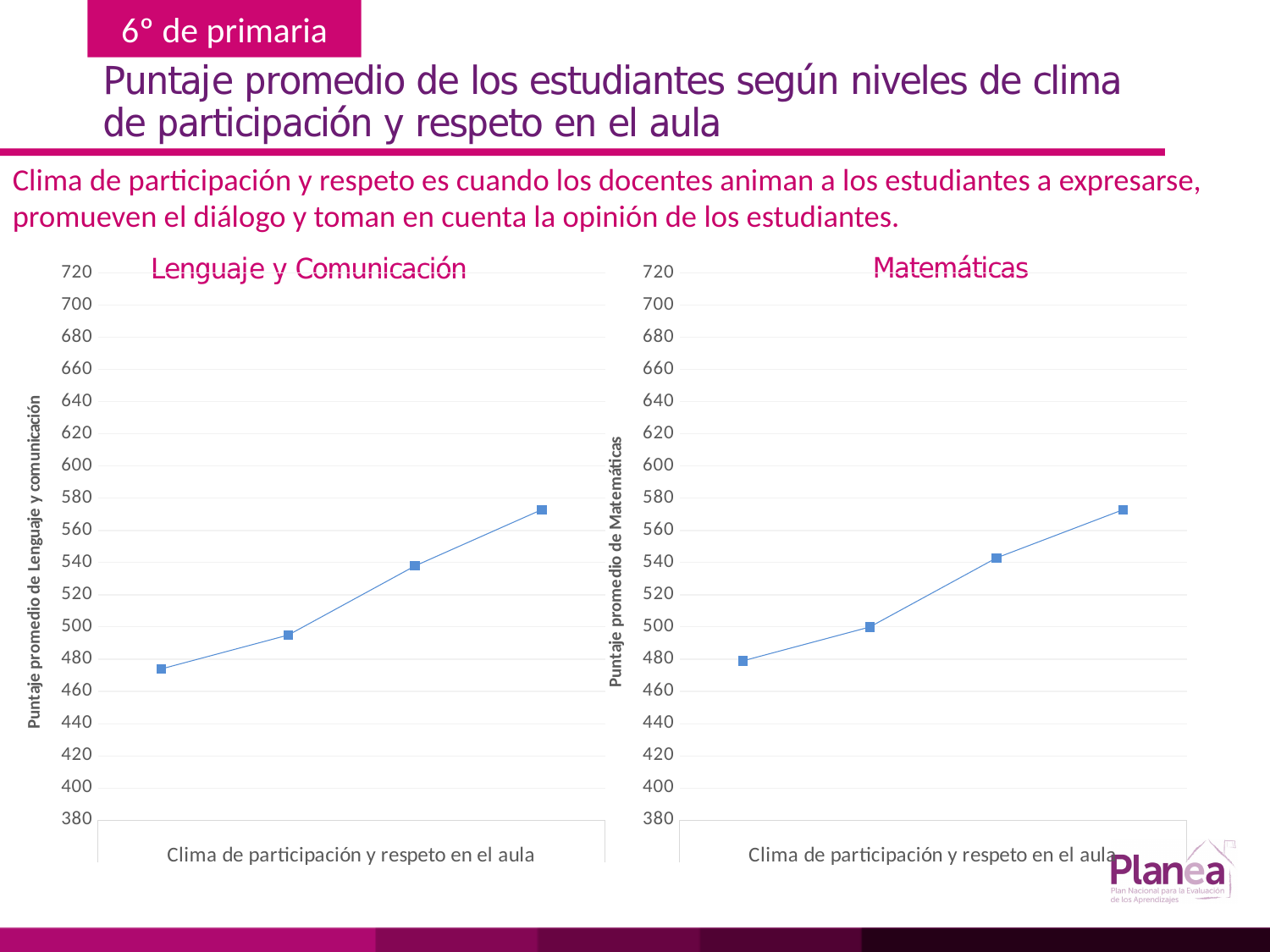

# Puntaje promedio de los estudiantes según niveles de clima de participación y respeto en el aula

Clima de participación y respeto es cuando los docentes animan a los estudiantes a expresarse, promueven el diálogo y toman en cuenta la opinión de los estudiantes.
Matemáticas

### Chart

| Category |  |
|---|---|
|   | 474.0 |
|   | 495.0 |
|   | 538.0 |
|   | 573.0 |

### Chart

| Category |  |
|---|---|
|   | 479.0 |
|   | 500.0 |
|   | 543.0 |
|   | 573.0 |
Lenguaje y Comunicación